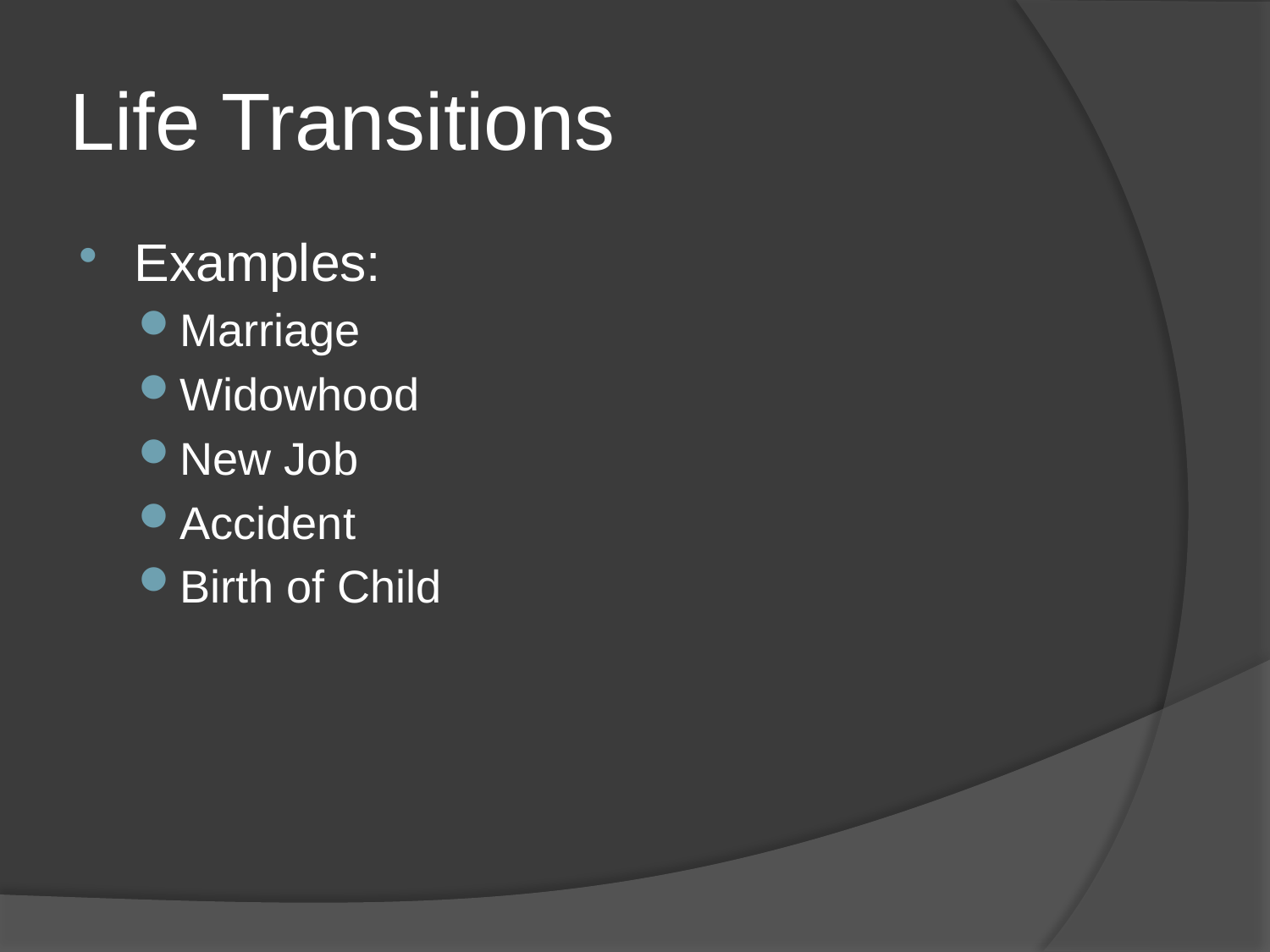

# Life Transitions
Examples:
Marriage
Widowhood
New Job
Accident
Birth of Child